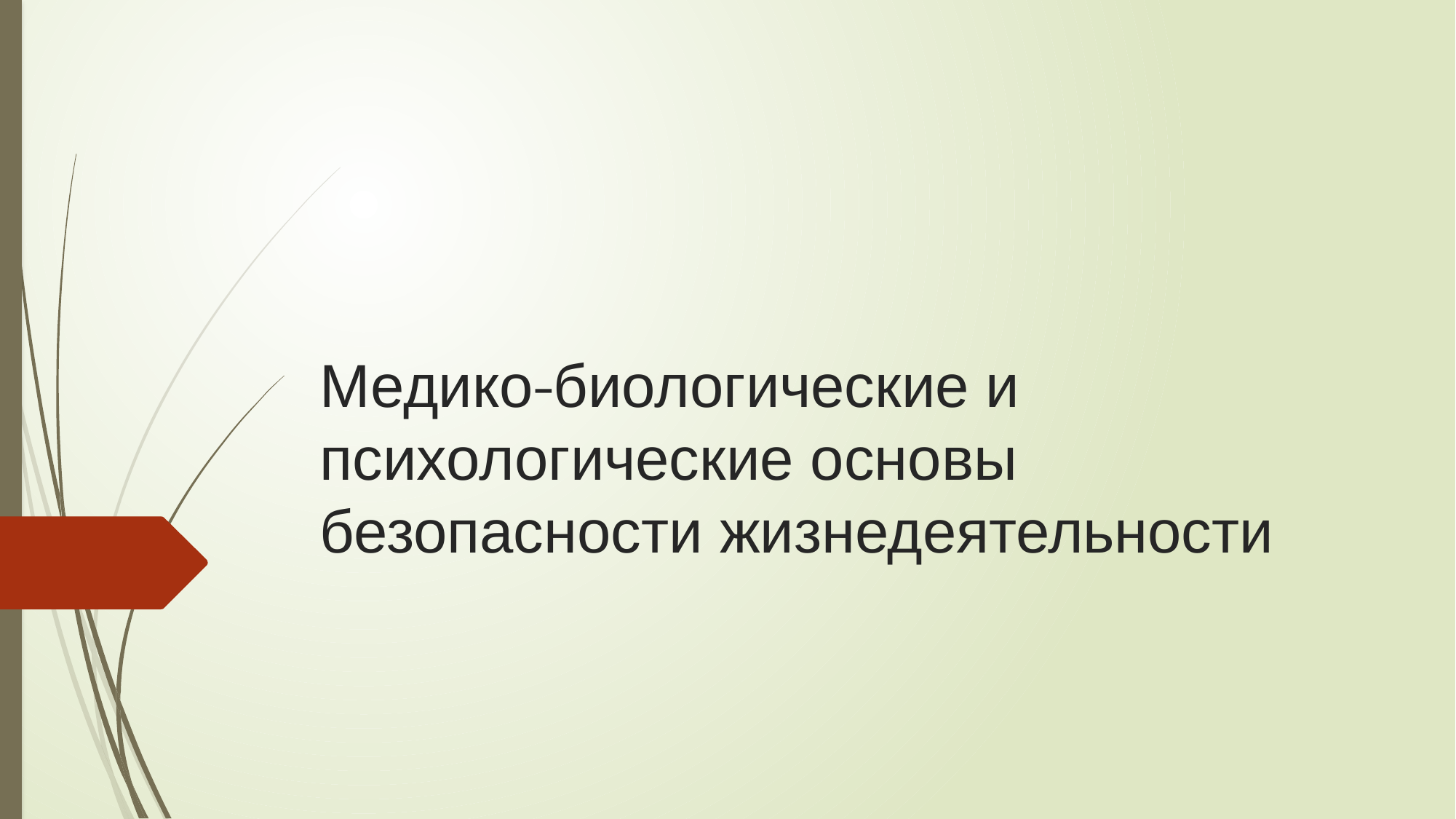

# Медико-биологические и психологические основы безопасности жизнедеятельности